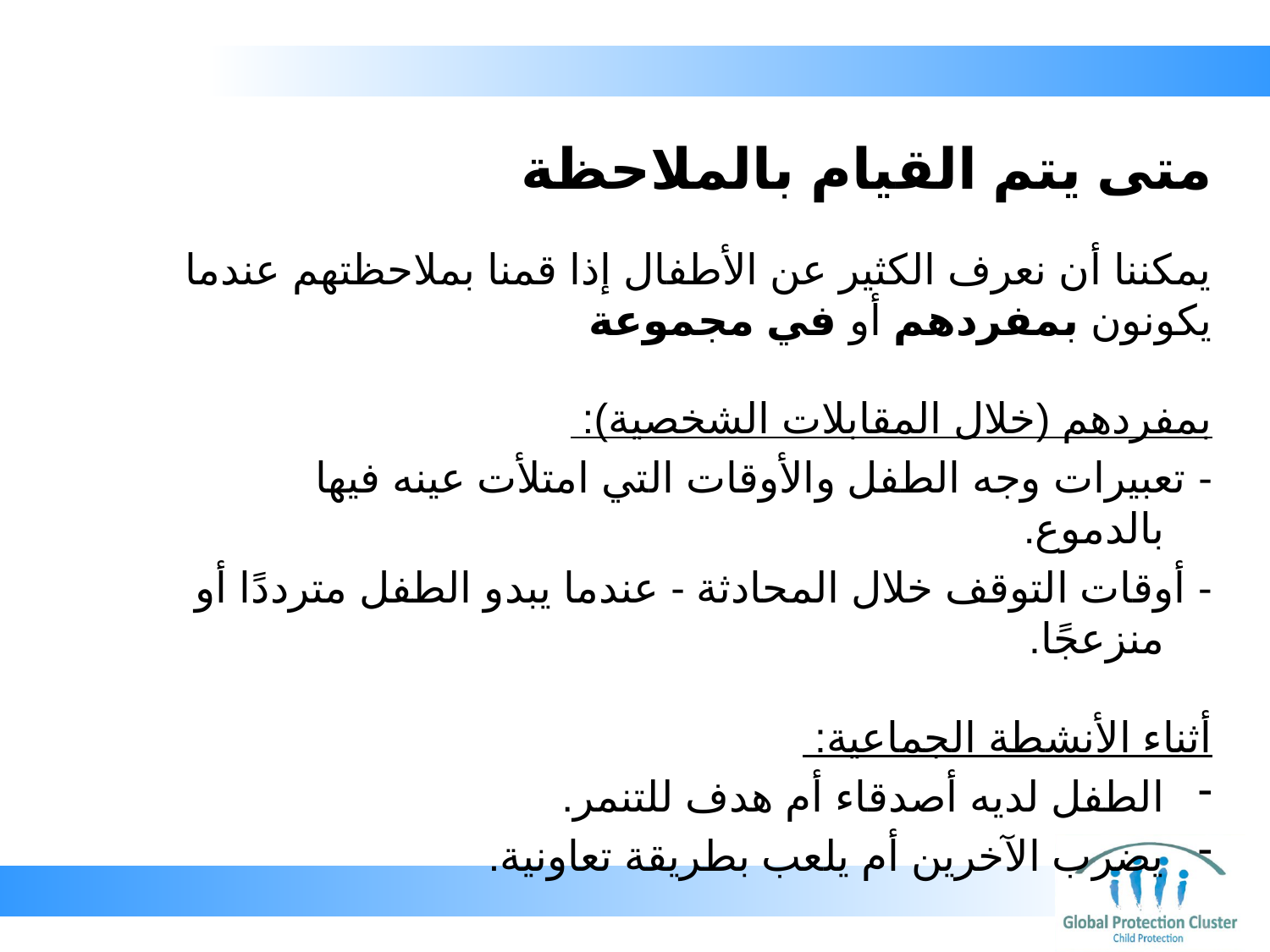

# متى يتم القيام بالملاحظة
يمكننا أن نعرف الكثير عن الأطفال إذا قمنا بملاحظتهم عندما يكونون بمفردهم أو في مجموعة

بمفردهم (خلال المقابلات الشخصية):
- تعبيرات وجه الطفل والأوقات التي امتلأت عينه فيها بالدموع.
- أوقات التوقف خلال المحادثة - عندما يبدو الطفل مترددًا أو منزعجًا.

أثناء الأنشطة الجماعية:
الطفل لديه أصدقاء أم هدف للتنمر.
يضرب الآخرين أم يلعب بطريقة تعاونية.

 المصدر: Working with Children and their Environment